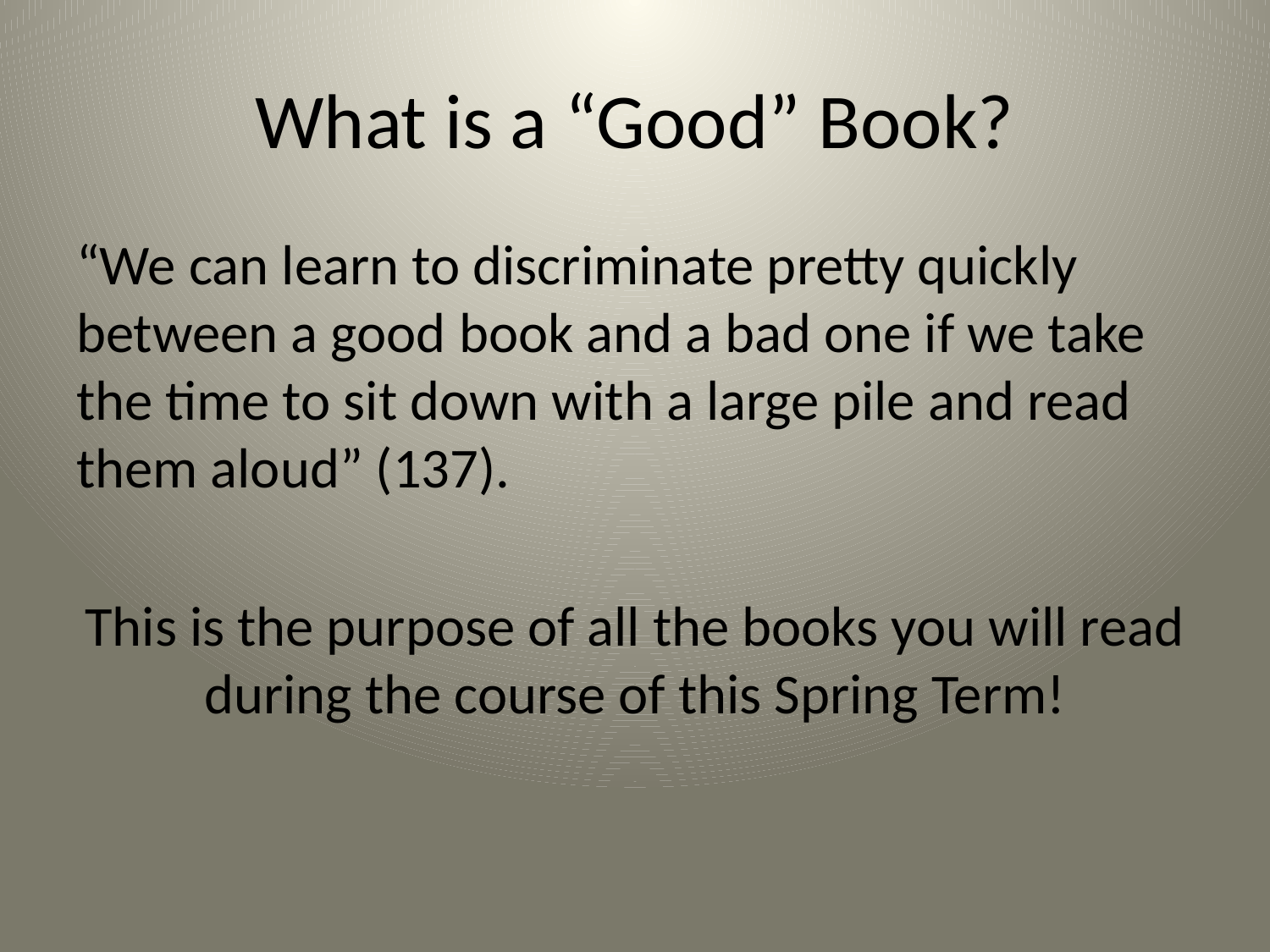

# What is a “Good” Book?
“We can learn to discriminate pretty quickly between a good book and a bad one if we take the time to sit down with a large pile and read them aloud” (137).

This is the purpose of all the books you will read during the course of this Spring Term!